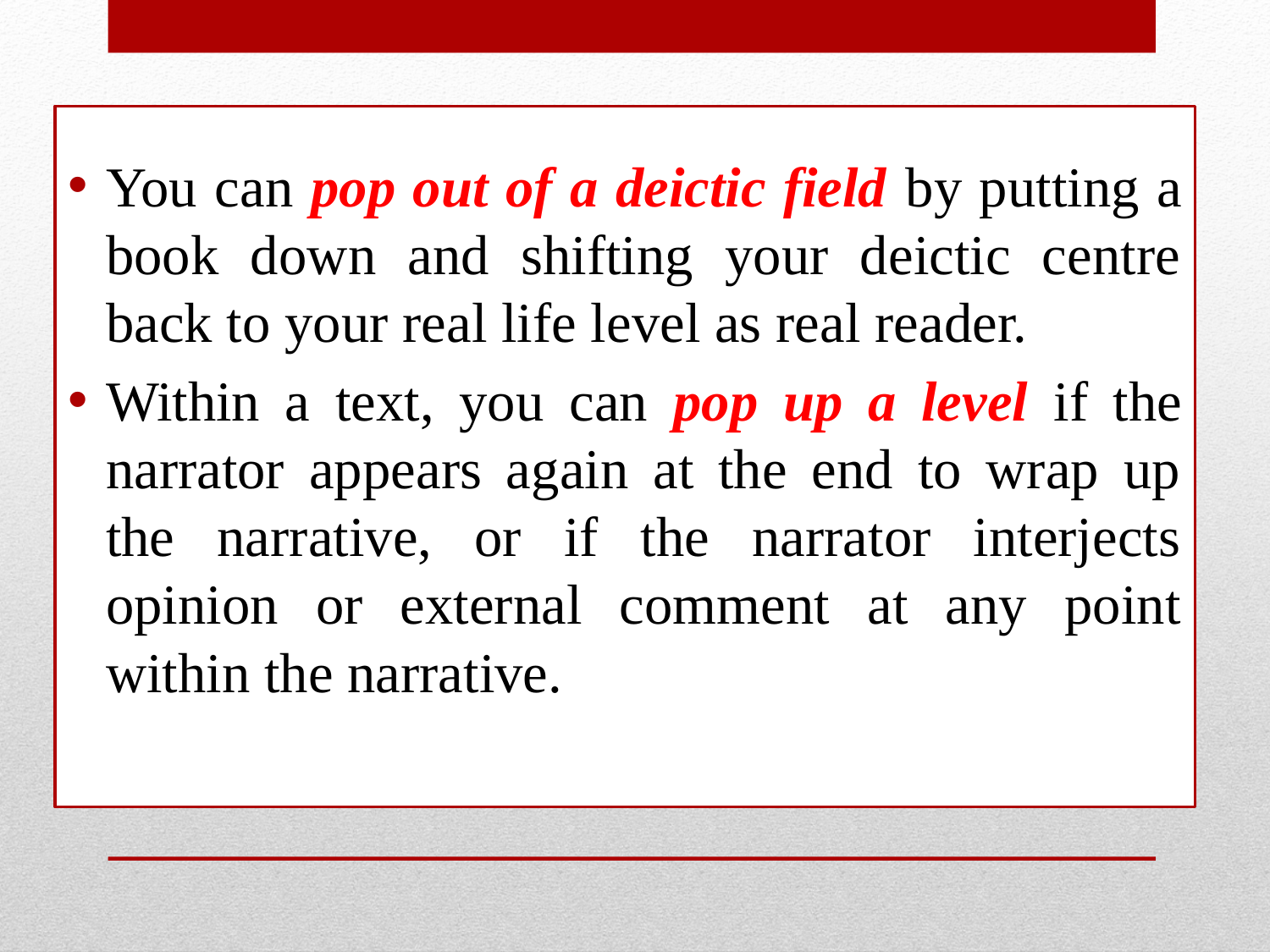

You can pop out of a deictic field by putting a book down and shifting your deictic centre back to your real life level as real reader.
Within a text, you can pop up a level if the narrator appears again at the end to wrap up the narrative, or if the narrator interjects opinion or external comment at any point within the narrative.